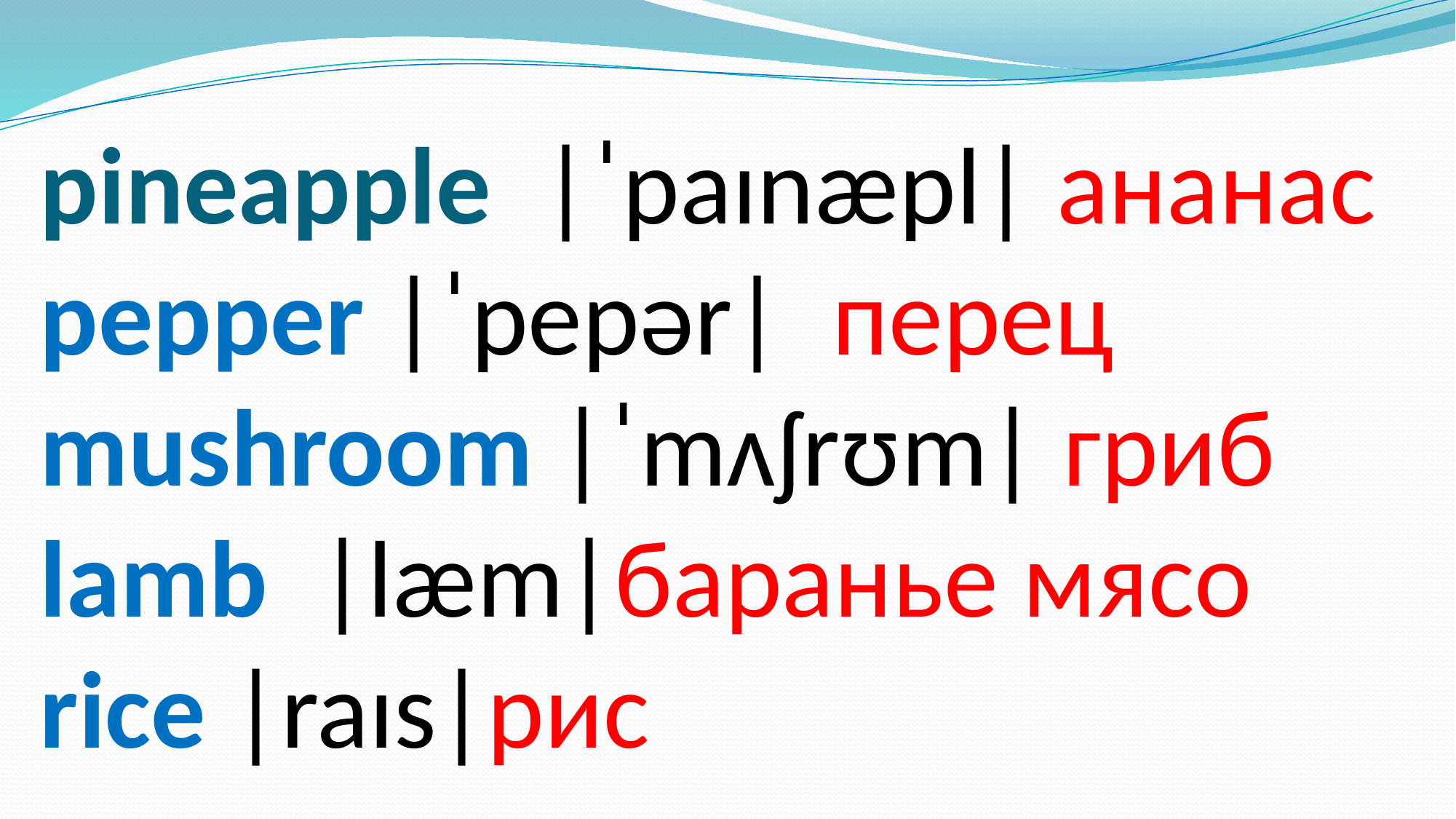

# pineapple  |ˈpaɪnæpl| ананас pepper |ˈpepər|  перец mushroom |ˈmʌʃrʊm| гриб lamb  |læm|баранье мясо rice |raɪs|рис